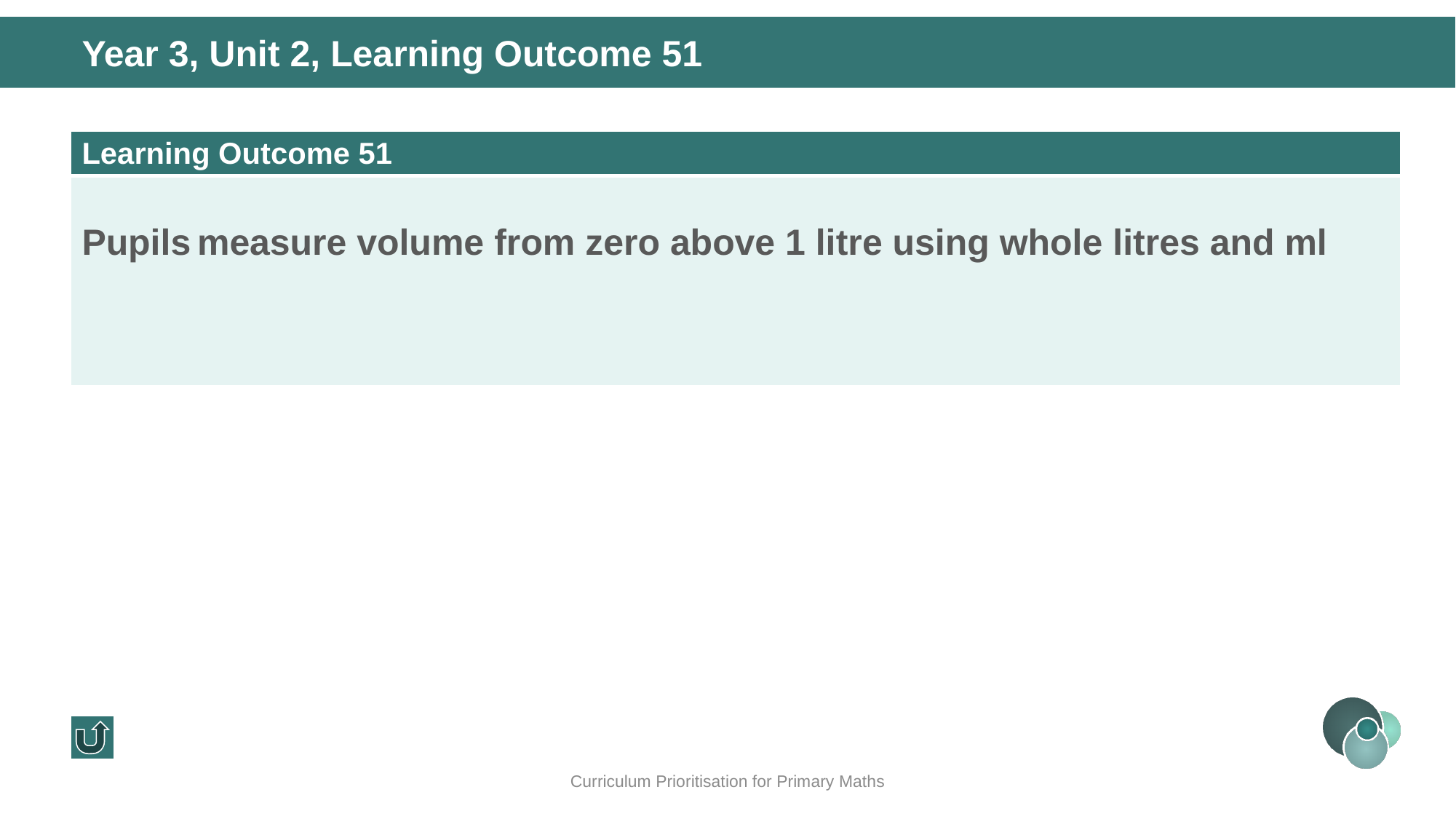

Year 3, Unit 2, Learning Outcome 51
| Learning Outcome 51 |
| --- |
| Pupils measure volume from zero above 1 litre using whole litres and ml |

Curriculum Prioritisation for Primary Maths